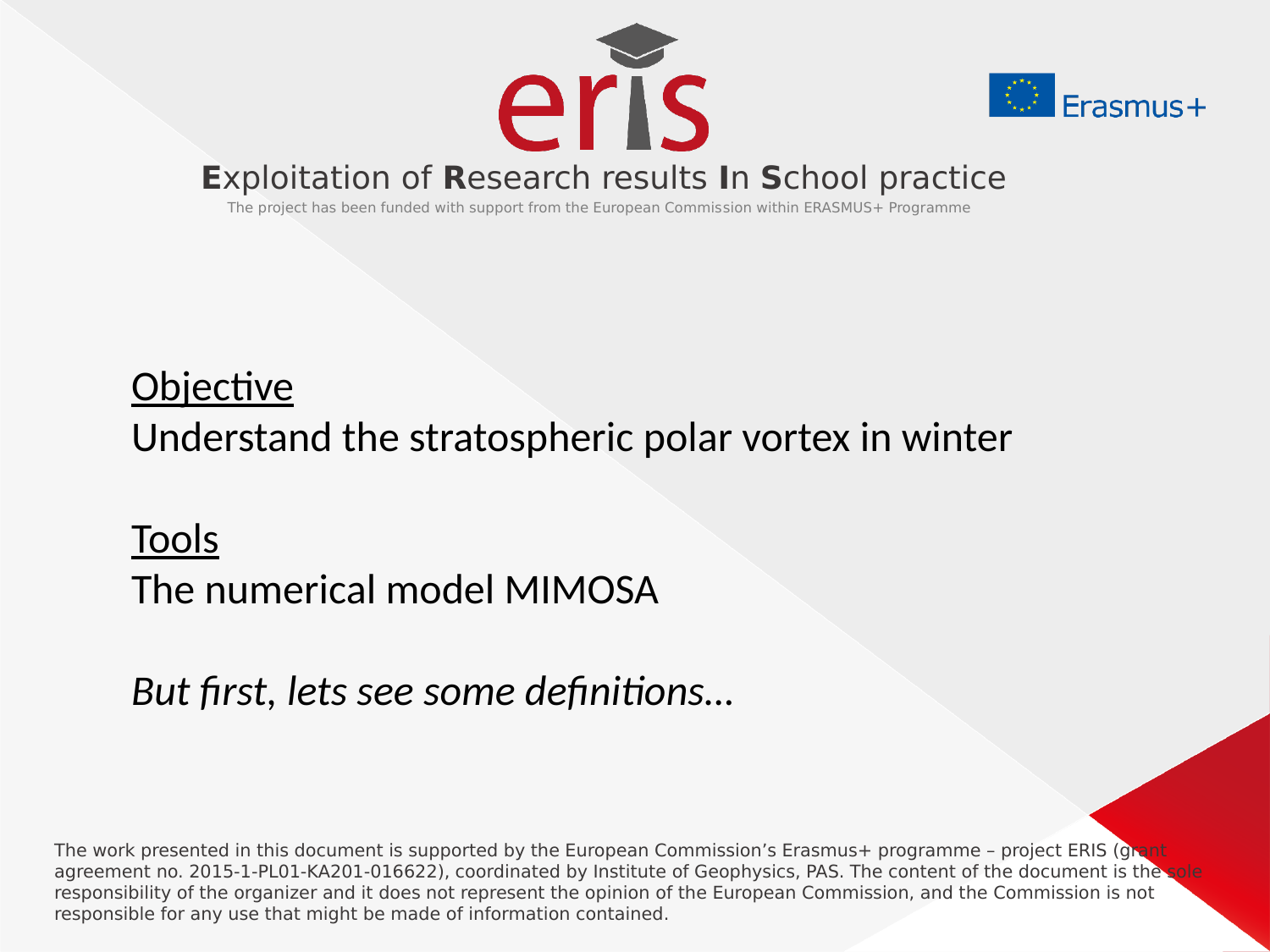

Objective
Understand the stratospheric polar vortex in winter

Tools
The numerical model MIMOSA

But first, lets see some definitions…

The work presented in this document is supported by the European Commission’s Erasmus+ programme – project ERIS (grant agreement no. 2015-1-PL01-KA201-016622), coordinated by Institute of Geophysics, PAS. The content of the document is the sole responsibility of the organizer and it does not represent the opinion of the European Commission, and the Commission is not responsible for any use that might be made of information contained.